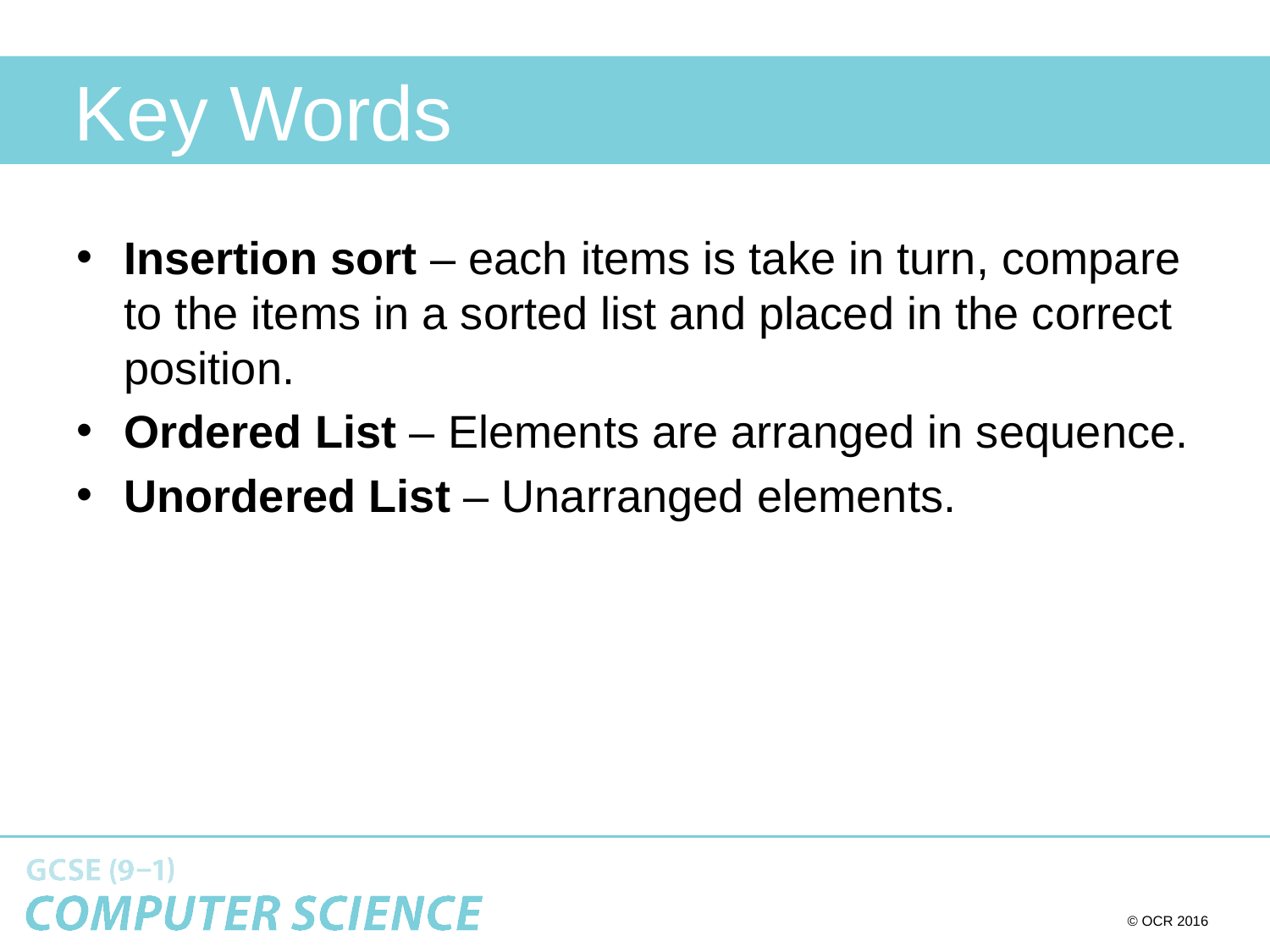

# Key Words
Insertion sort – each items is take in turn, compare to the items in a sorted list and placed in the correct position.
Ordered List – Elements are arranged in sequence.
Unordered List – Unarranged elements.